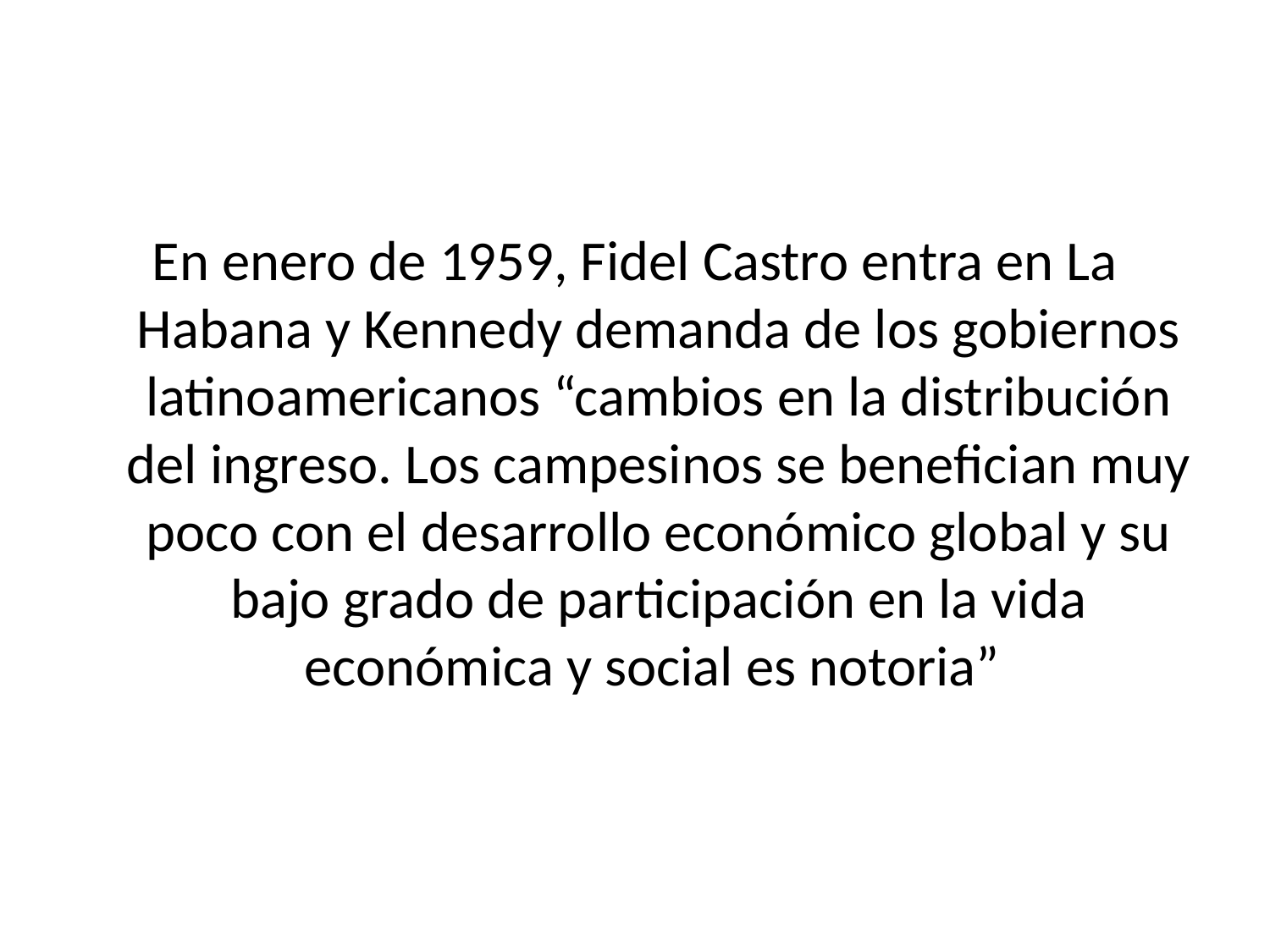

En enero de 1959, Fidel Castro entra en La Habana y Kennedy demanda de los gobiernos latinoamericanos “cambios en la distribución del ingreso. Los campesinos se benefician muy poco con el desarrollo económico global y su bajo grado de participación en la vida económica y social es notoria”